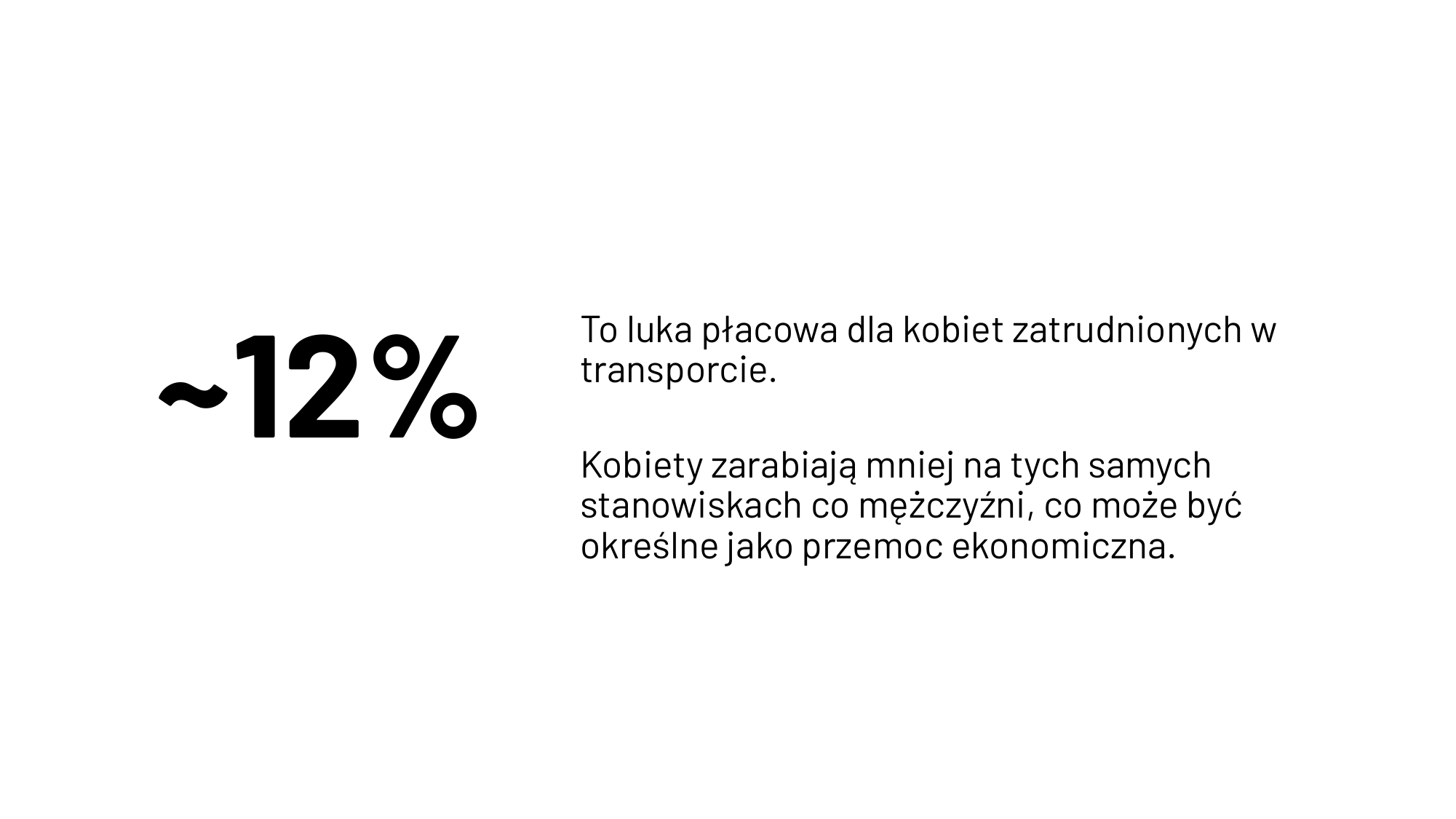

# ~12%

To luka płacowa dla kobiet zatrudnionych w transporcie.
Kobiety zarabiają mniej na tych samych stanowiskach co mężczyźni, co może być określne jako przemoc ekonomiczna.